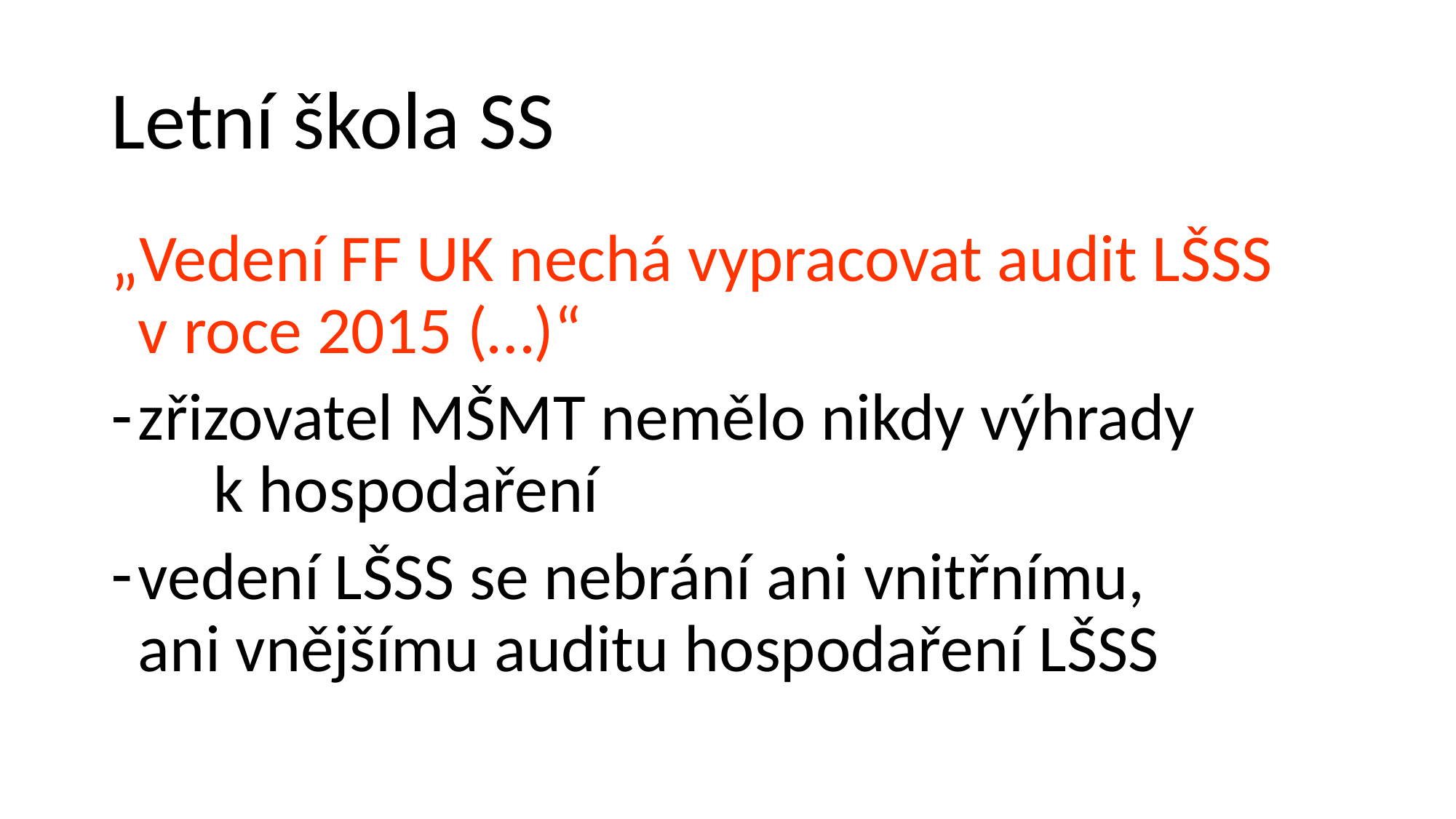

# Letní škola SS
„Vedení FF UK nechá vypracovat audit LŠSS v roce 2015 (…)“
zřizovatel MŠMT nemělo nikdy výhrady               k hospodaření
vedení LŠSS se nebrání ani vnitřnímu,         ani vnějšímu auditu hospodaření LŠSS